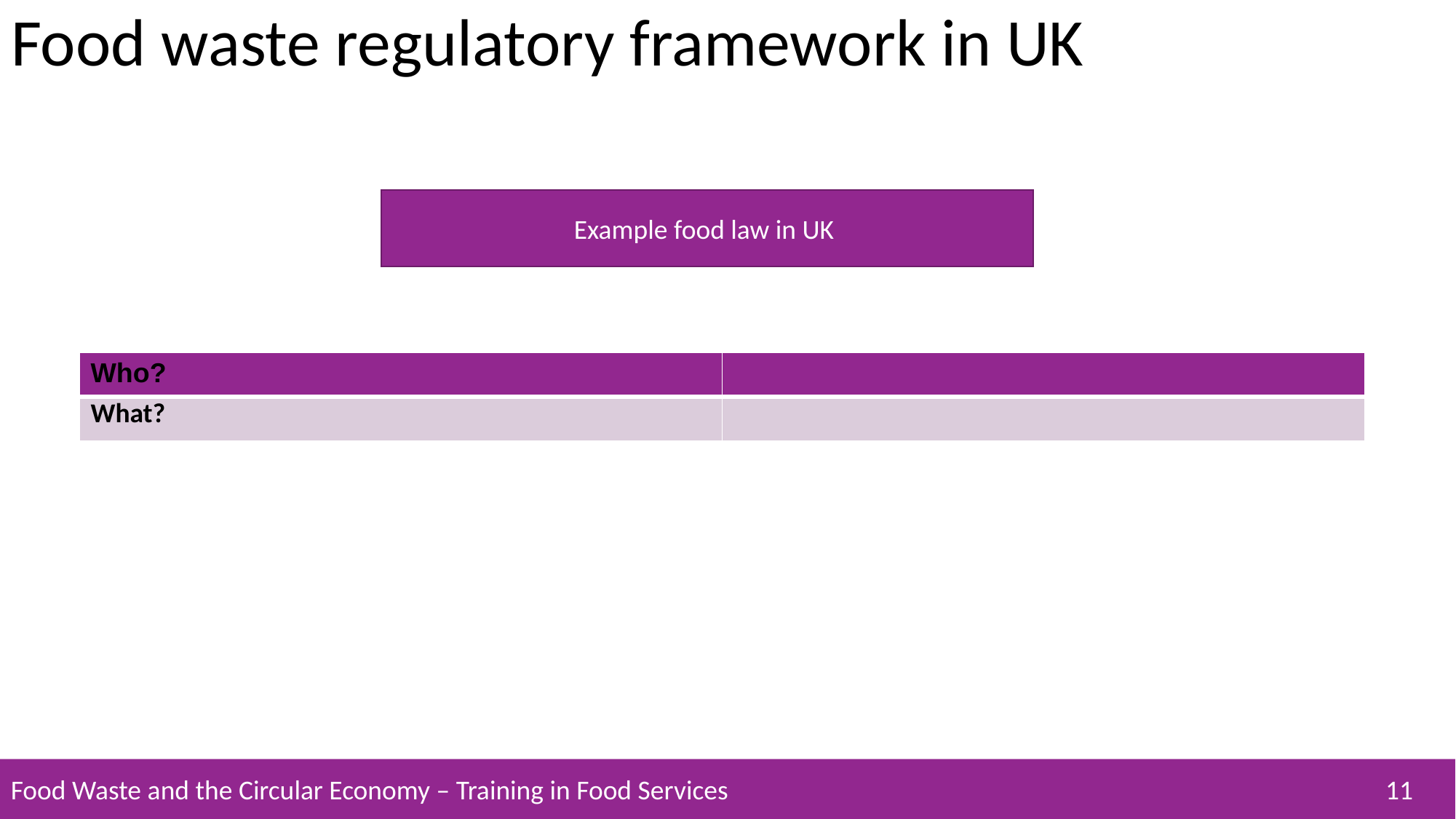

# Food waste regulatory framework in UK
Example food law in UK
| Who? |  |
| --- | --- |
| What? |  |